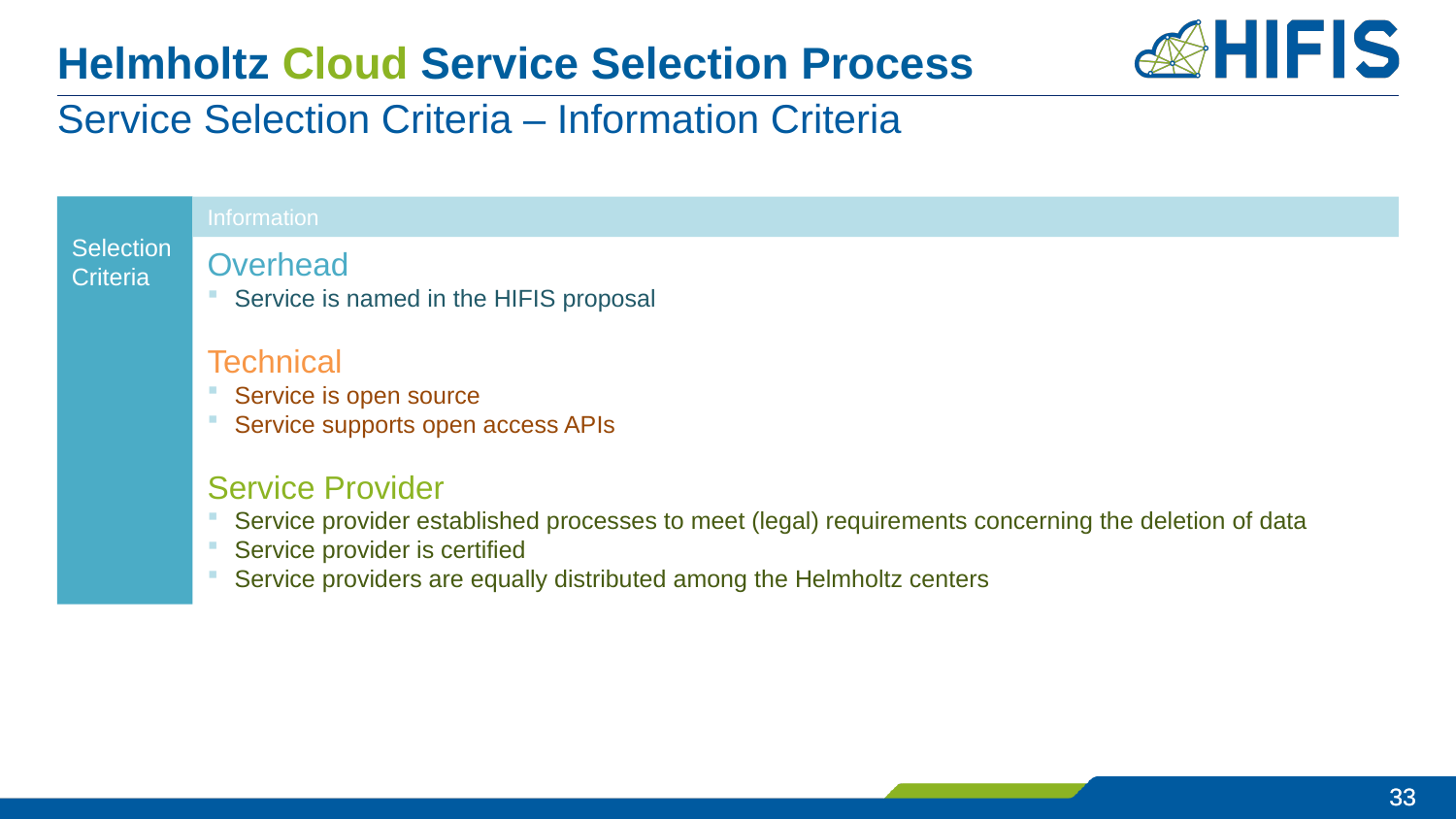

# Helmholtz Cloud Service Selection Process
Service Selection Criteria – Information Criteria

Selection Criteria
Information
Overhead
Service is named in the HIFIS proposal

Technical
Service is open source
Service supports open access APIs

Service Provider
Service provider established processes to meet (legal) requirements concerning the deletion of data
Service provider is certified
Service providers are equally distributed among the Helmholtz centers
Service is provided for free
33